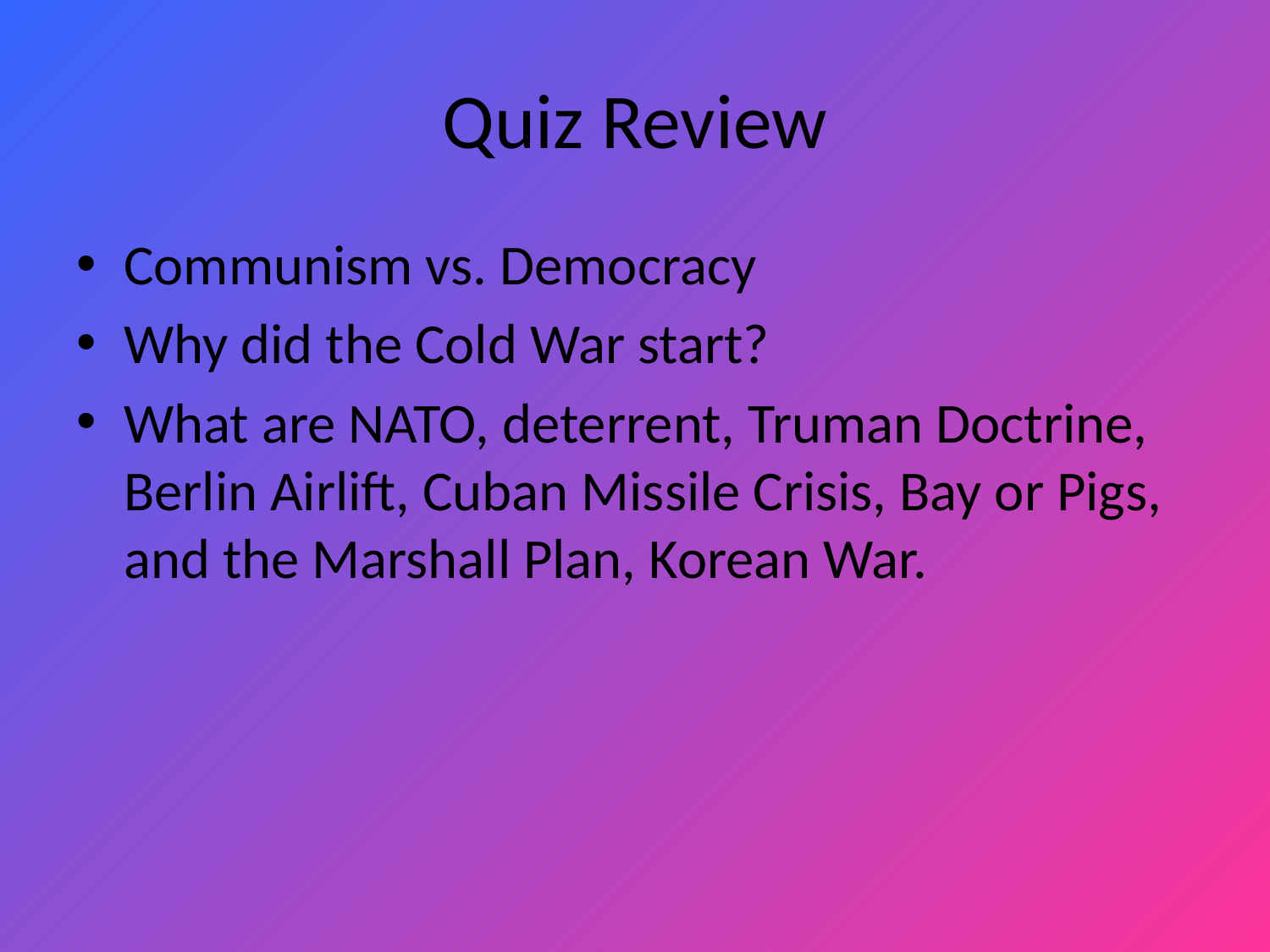

# Quiz Review
Communism vs. Democracy
Why did the Cold War start?
What are NATO, deterrent, Truman Doctrine, Berlin Airlift, Cuban Missile Crisis, Bay or Pigs, and the Marshall Plan, Korean War.